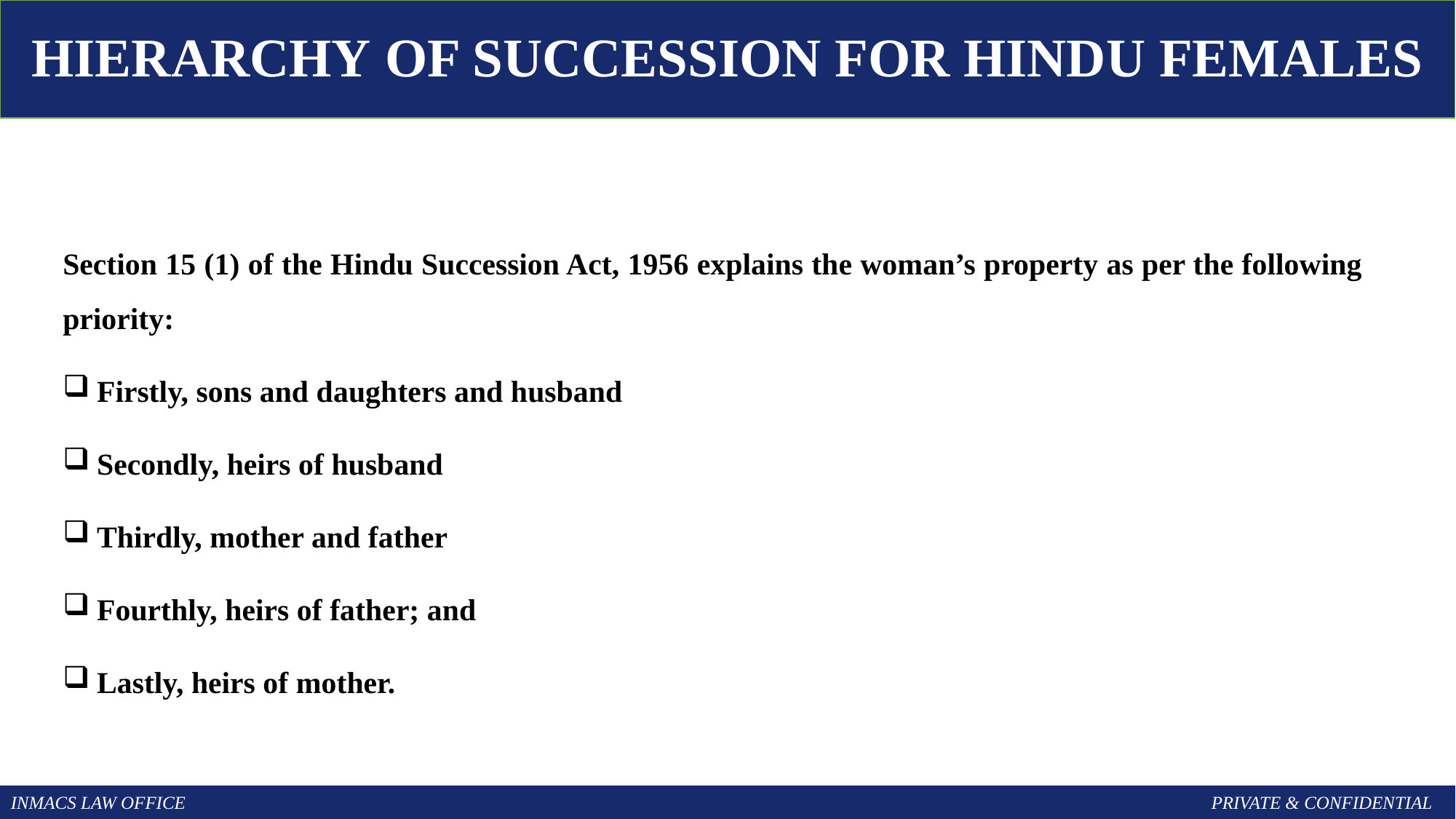

HIERARCHY OF SUCCESSION FOR HINDU FEMALES
Section 15 (1) of the Hindu Succession Act, 1956 explains the woman’s property as per the following priority:
Firstly, sons and daughters and husband
Secondly, heirs of husband
Thirdly, mother and father
Fourthly, heirs of father; and
Lastly, heirs of mother.
INMACS LAW OFFICE										PRIVATE & CONFIDENTIAL